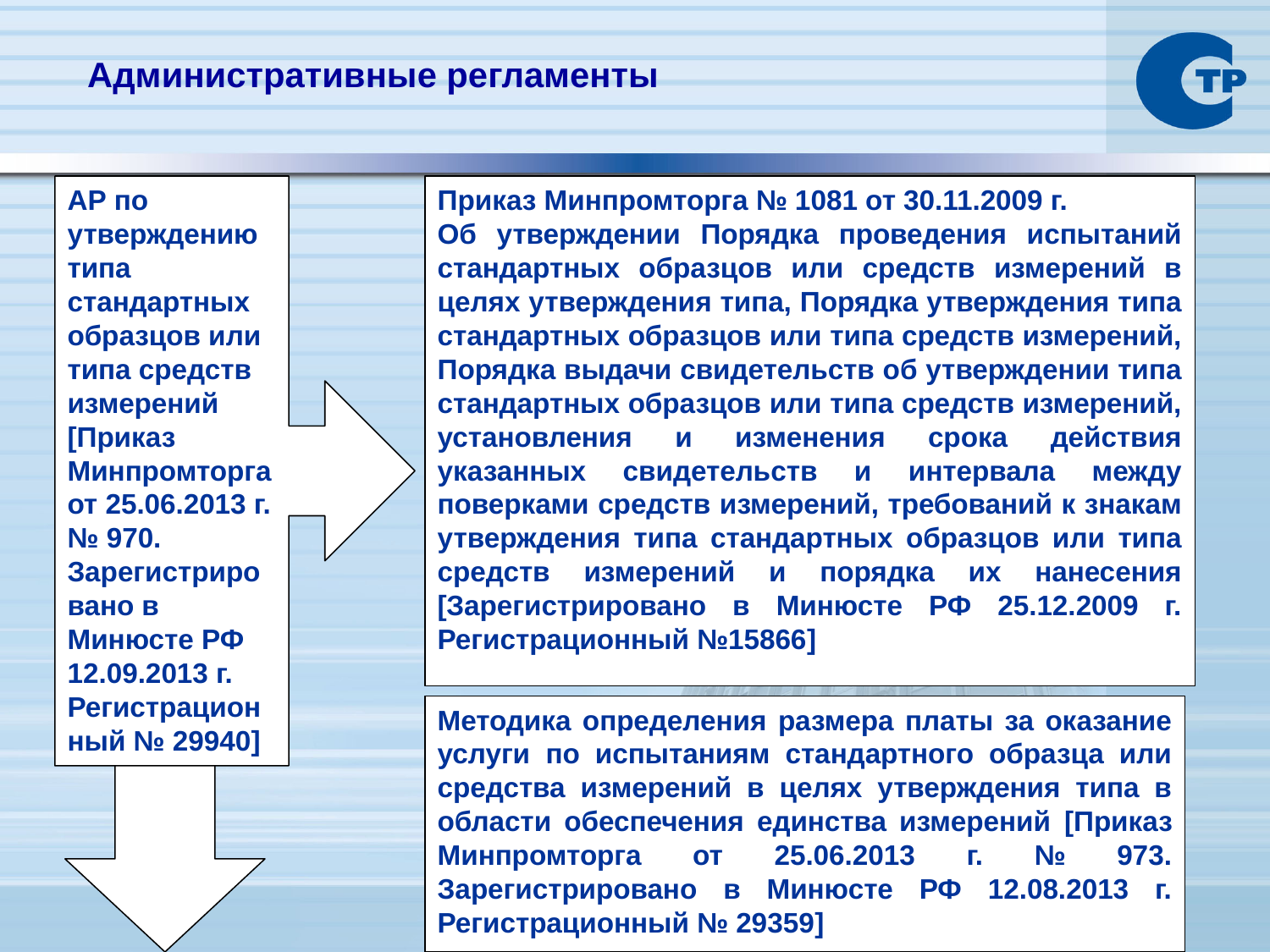

Административные регламенты
АР по утверждению типа стандартных образцов или типа средств измерений [Приказ Минпромторга от 25.06.2013 г. № 970. Зарегистрировано в Минюсте РФ 12.09.2013 г.
Регистрационный № 29940]
Приказ Минпромторга № 1081 от 30.11.2009 г.
Об утверждении Порядка проведения испытаний стандартных образцов или средств измерений в целях утверждения типа, Порядка утверждения типа стандартных образцов или типа средств измерений, Порядка выдачи свидетельств об утверждении типа стандартных образцов или типа средств измерений, установления и изменения срока действия указанных свидетельств и интервала между поверками средств измерений, требований к знакам утверждения типа стандартных образцов или типа средств измерений и порядка их нанесения [Зарегистрировано в Минюсте РФ 25.12.2009 г. Регистрационный №15866]
Методика определения размера платы за оказание услуги по испытаниям стандартного образца или средства измерений в целях утверждения типа в области обеспечения единства измерений [Приказ Минпромторга от 25.06.2013 г. № 973. Зарегистрировано в Минюсте РФ 12.08.2013 г. Регистрационный № 29359]